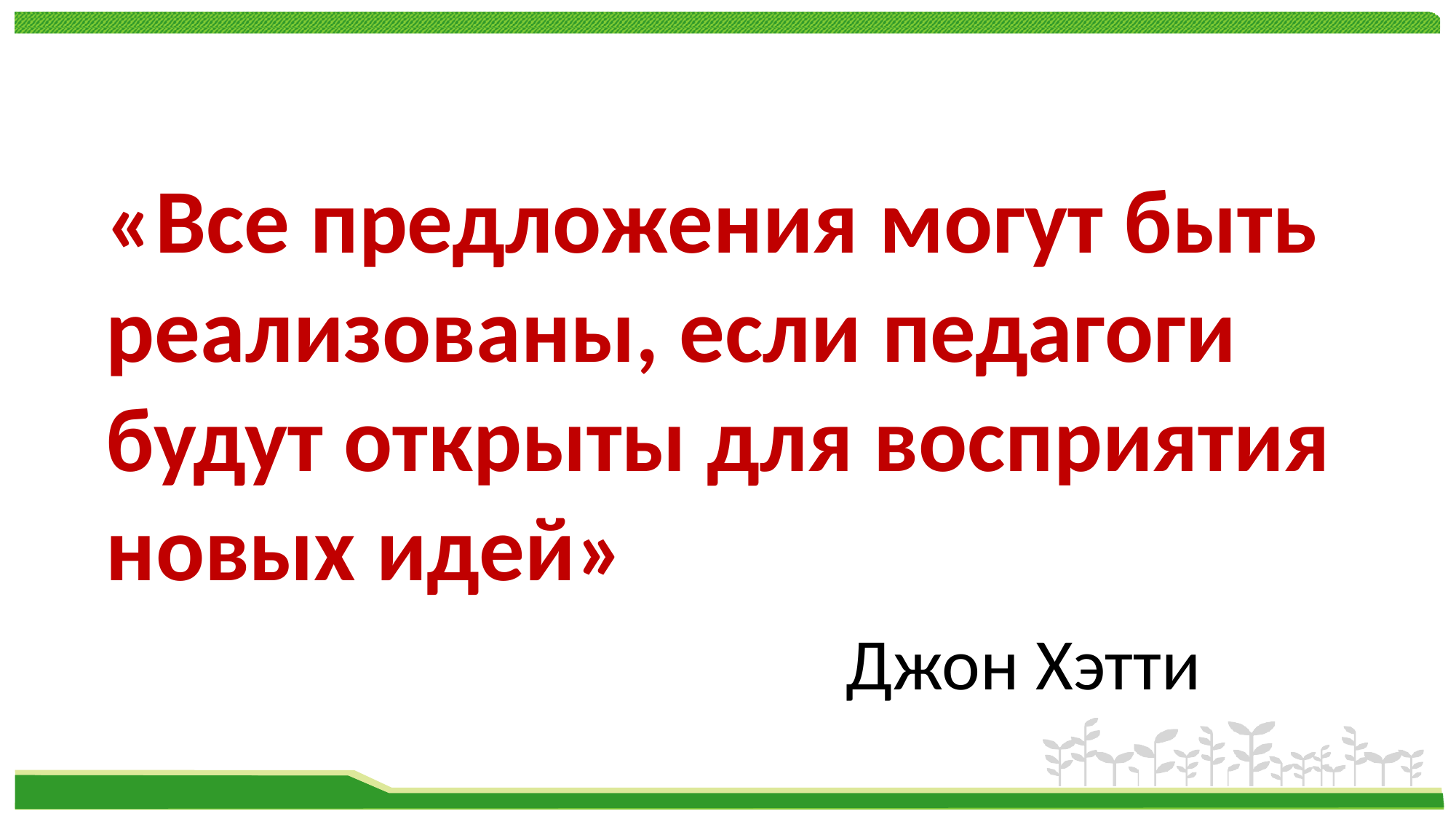

#
«Все предложения могут быть реализованы, если педагоги будут открыты для восприятия новых идей»
                                    Джон Хэтти